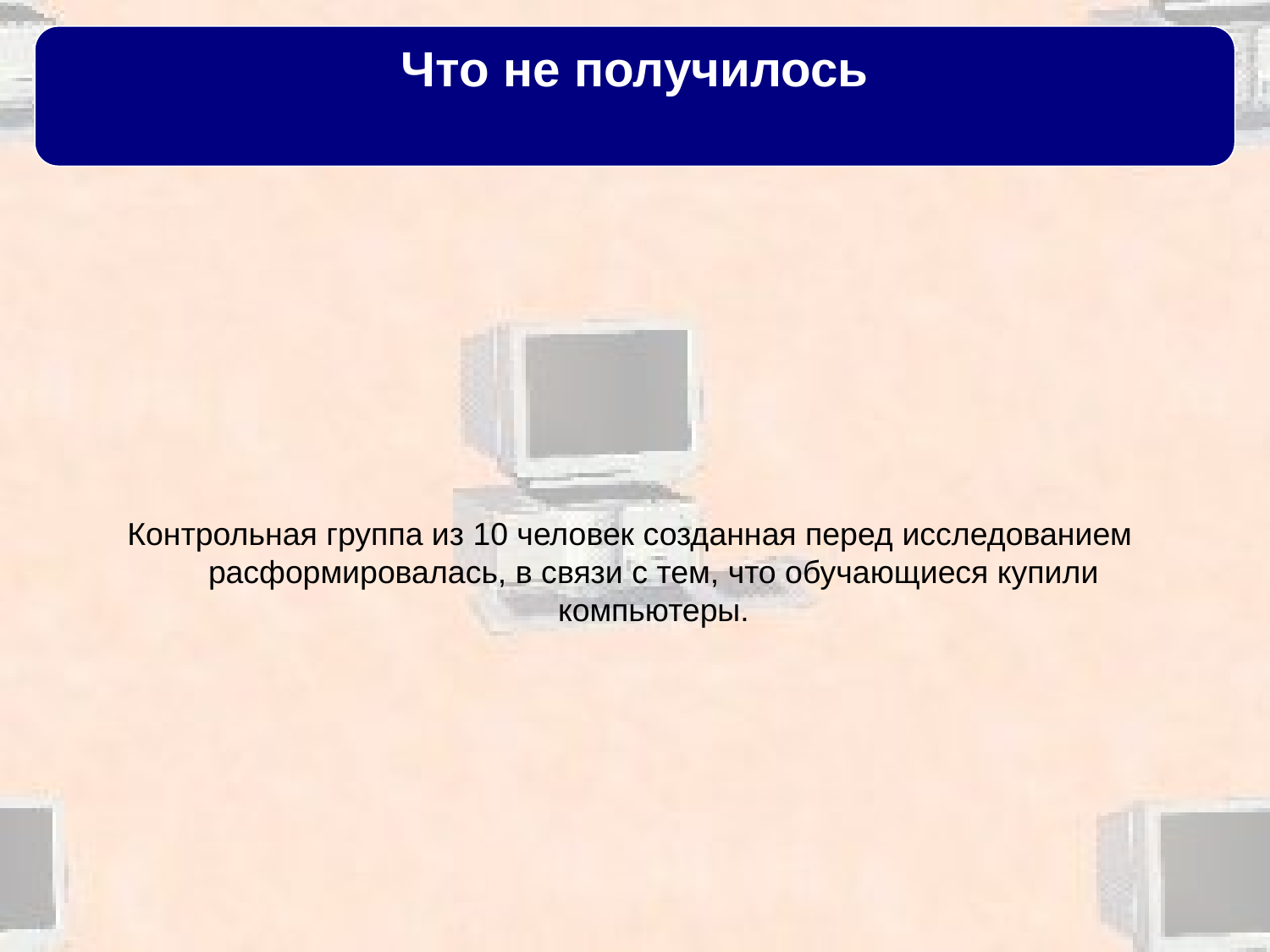

Что не получилось

Контрольная группа из 10 человек созданная перед исследованием расформировалась, в связи с тем, что обучающиеся купили компьютеры.